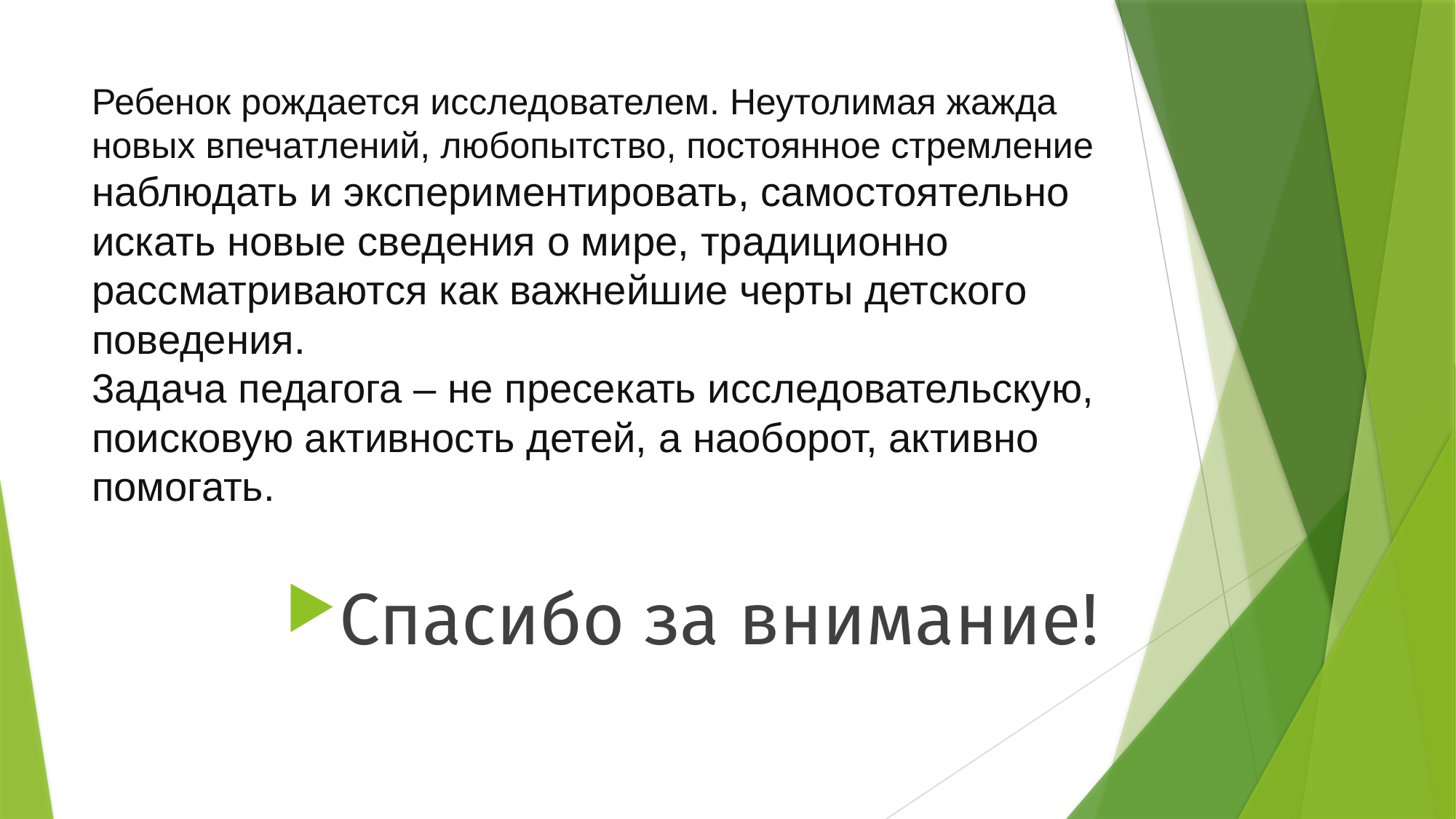

# Ребенок рождается исследователем. Неутолимая жажда новых впечатлений, любопытство, постоянное стремление наблюдать и экспериментировать, самостоятельно искать новые сведения о мире, традиционно рассматриваются как важнейшие черты детского поведения. 3адача педагога – не пресекать исследовательскую, поисковую активность детей, а наоборот, активно помогать.
Спасибо за внимание!